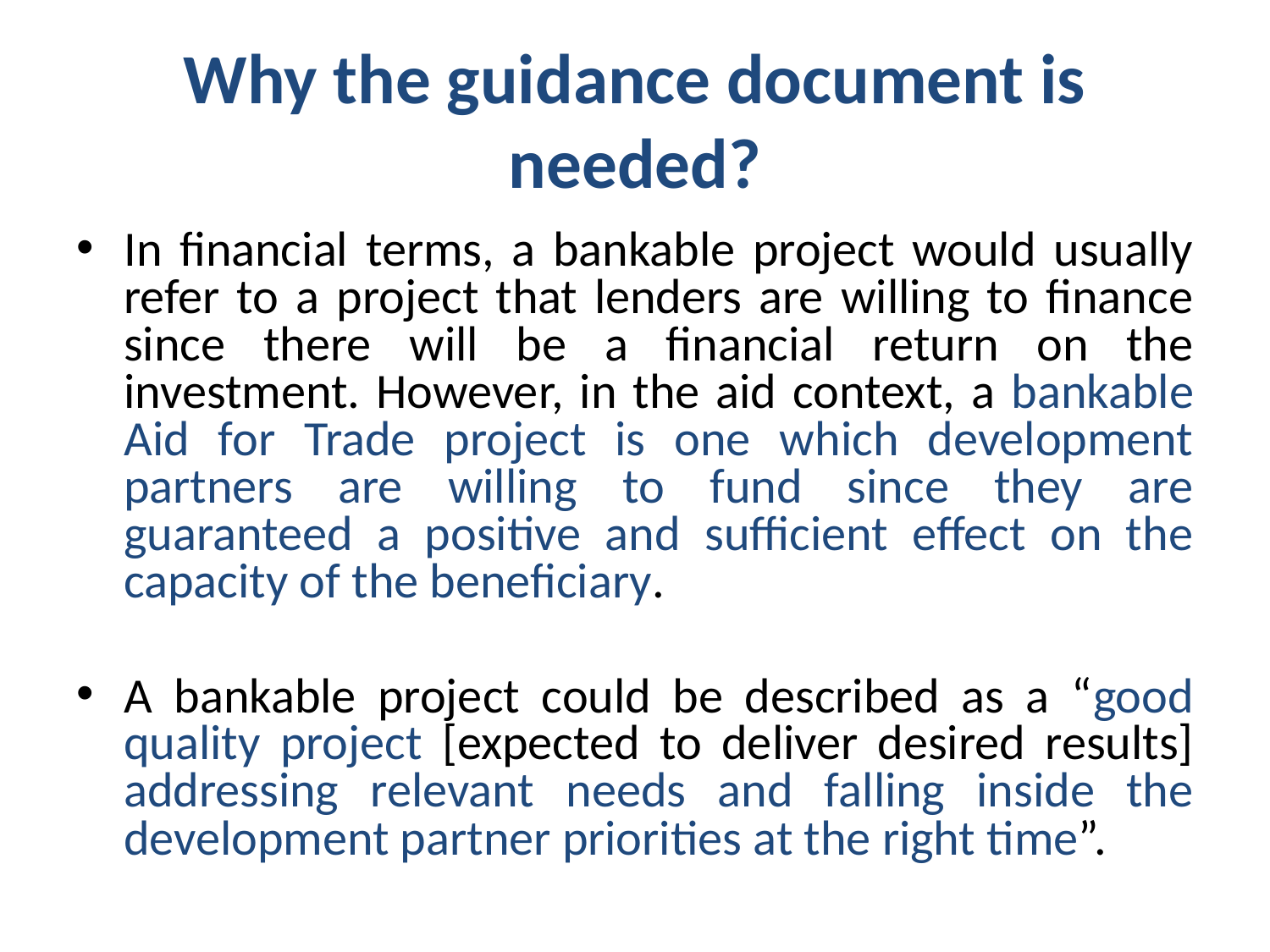

Why the guidance document is needed?
In financial terms, a bankable project would usually refer to a project that lenders are willing to finance since there will be a financial return on the investment. However, in the aid context, a bankable Aid for Trade project is one which development partners are willing to fund since they are guaranteed a positive and sufficient effect on the capacity of the beneficiary.

A bankable project could be described as a “good quality project [expected to deliver desired results] addressing relevant needs and falling inside the development partner priorities at the right time”.